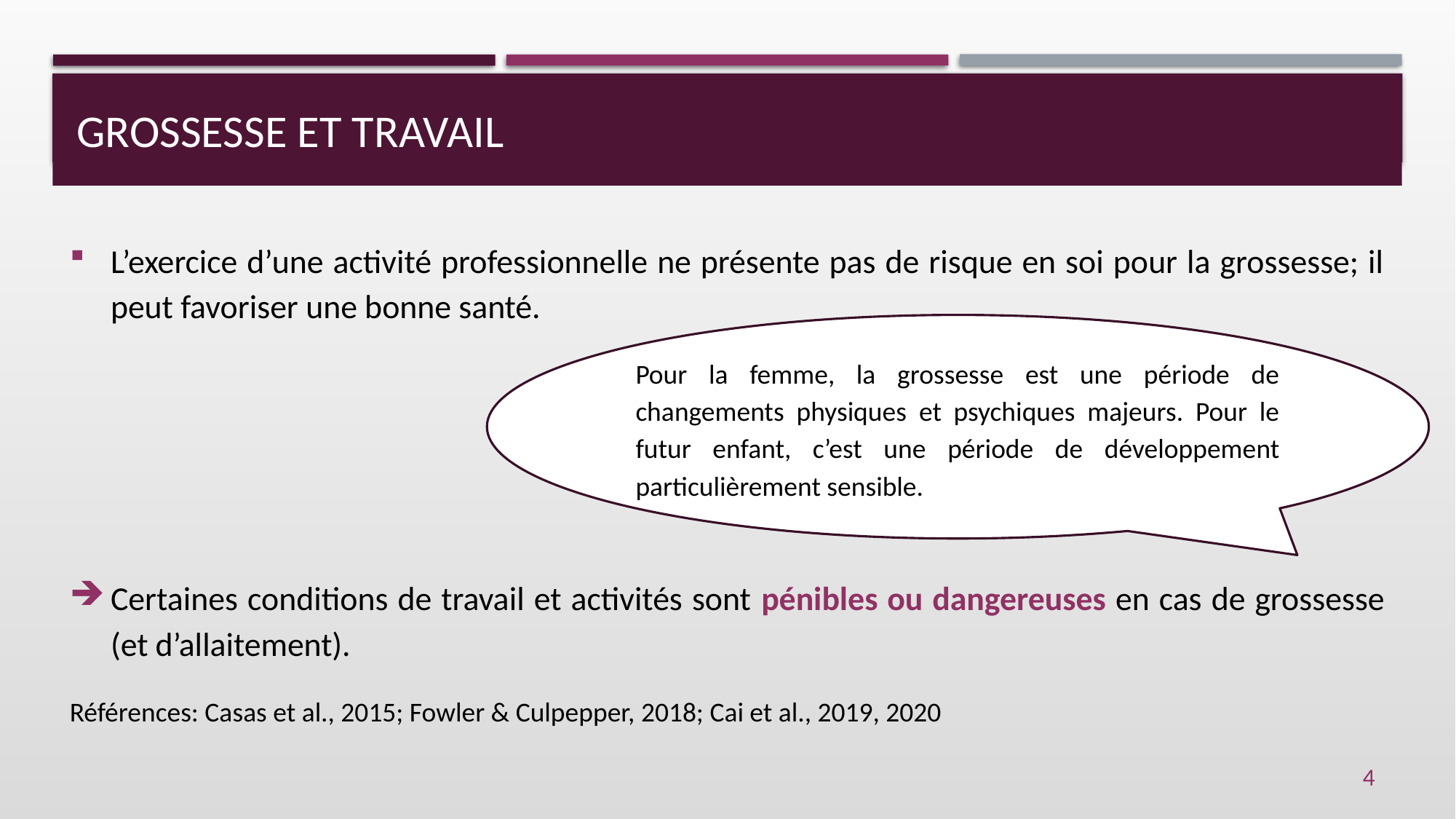

# Grossesse et travail

L’exercice d’une activité professionnelle ne présente pas de risque en soi pour la grossesse; il peut favoriser une bonne santé.

Certaines conditions de travail et activités sont pénibles ou dangereuses en cas de grossesse (et d’allaitement).
Références: Casas et al., 2015; Fowler & Culpepper, 2018; Cai et al., 2019, 2020
Pour la femme, la grossesse est une période de changements physiques et psychiques majeurs. Pour le futur enfant, c’est une période de développement particulièrement sensible.
4